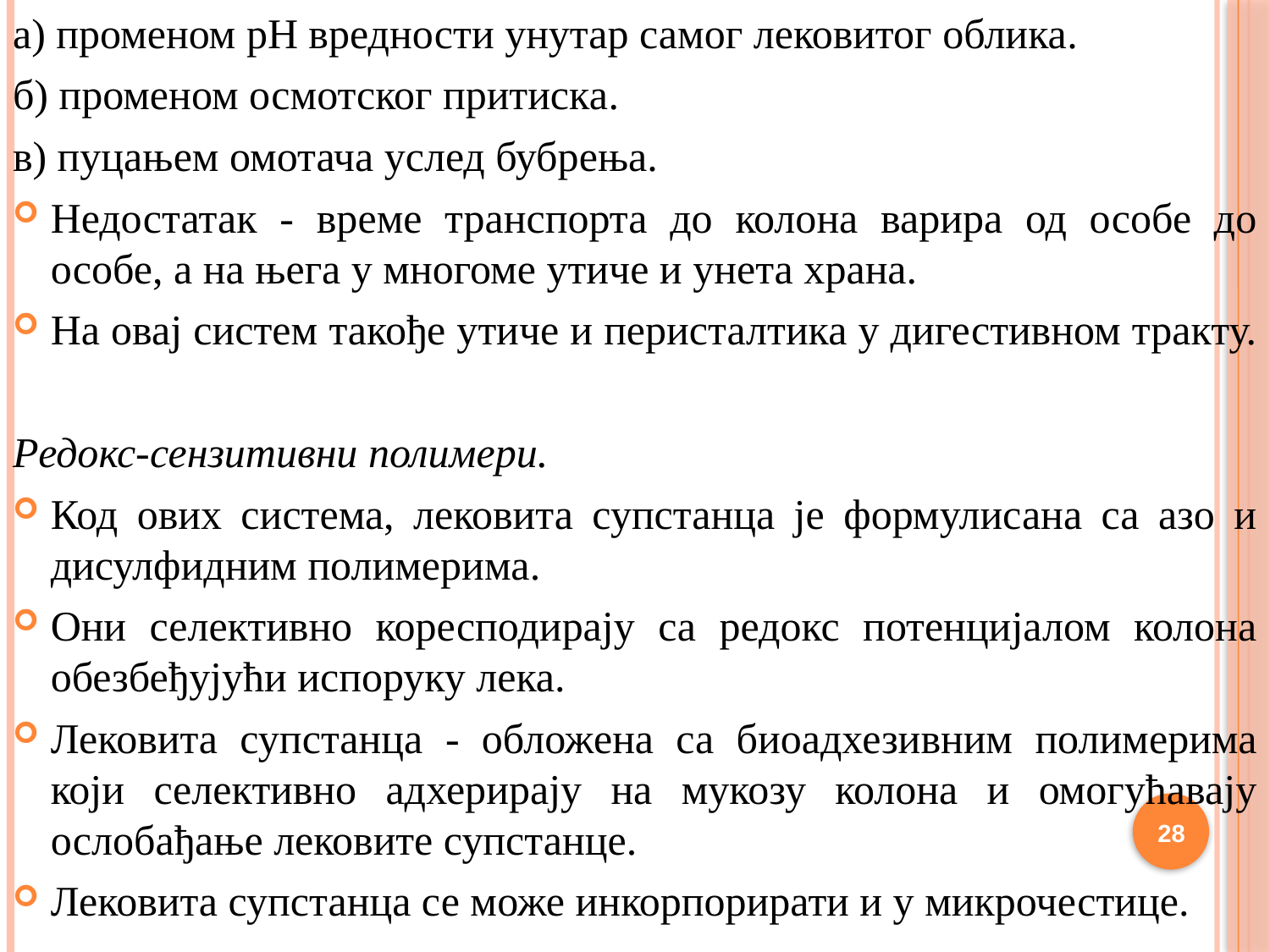

а) променом pH вредности унутар самог лековитог облика.
б) променом осмотског притиска.
в) пуцањем омотача услед бубрења.
Недостатак - време транспорта до колона варира од особе до особе, а на њега у многоме утиче и унета храна.
На овај систем такође утиче и перисталтика у дигестивном тракту.

Редокс-сензитивни полимери.
Код ових система, лековита супстанца је формулисана са азо и дисулфидним полимерима.
Они селективно коресподирају са редокс потенцијалом колона обезбеђујући испоруку лека.
Лековита супстанца - обложена са биоадхезивним полимерима који селективно адхерирају на мукозу колона и омогућавају ослобађање лековите супстанце.
Лековита супстанца се може инкорпорирати и у микрочестице.

28